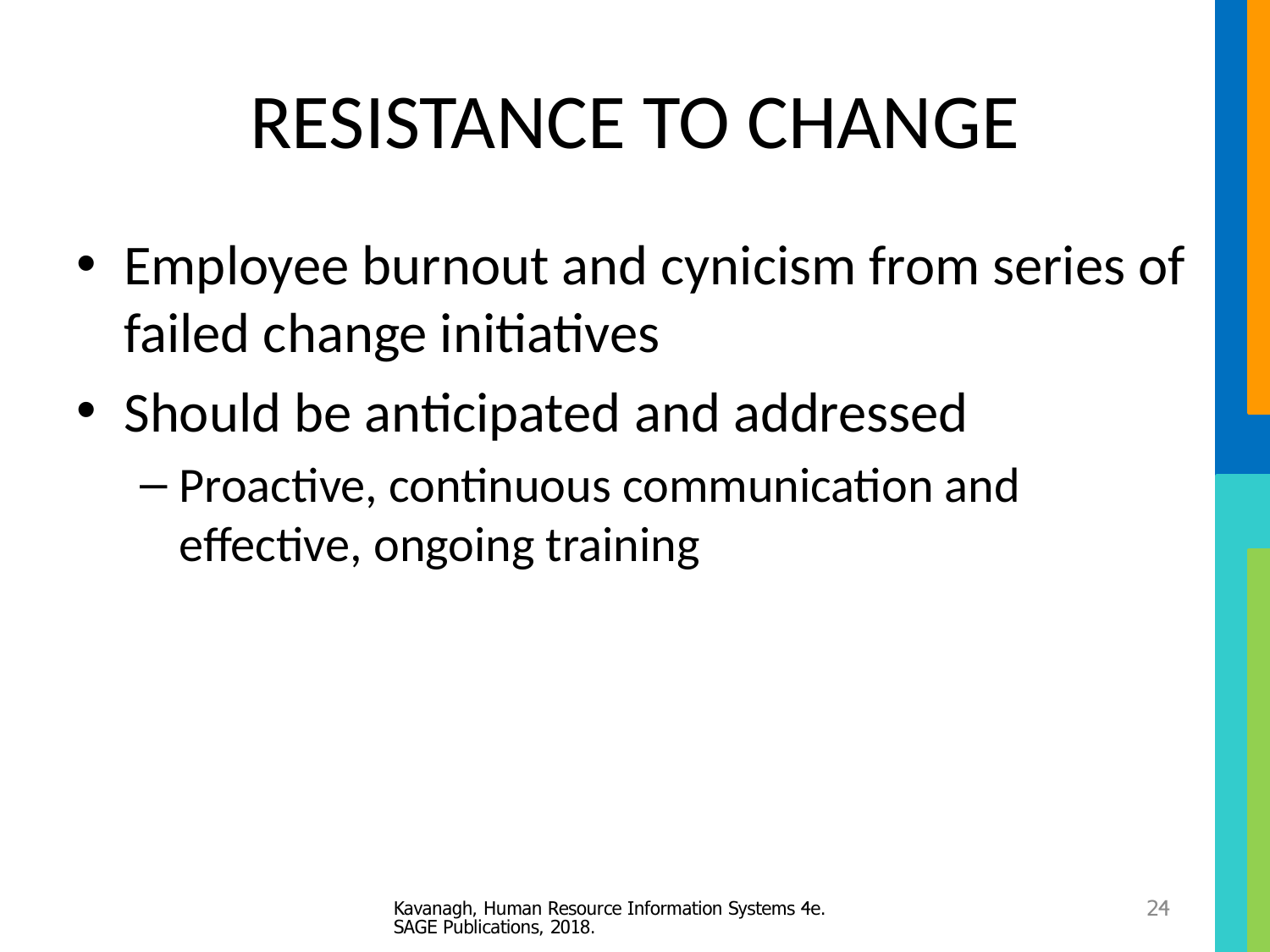

# RESISTANCE TO CHANGE
Employee burnout and cynicism from series of failed change initiatives
Should be anticipated and addressed
Proactive, continuous communication and effective, ongoing training

Kavanagh, Human Resource Information Systems 4e. SAGE Publications, 2018.
24